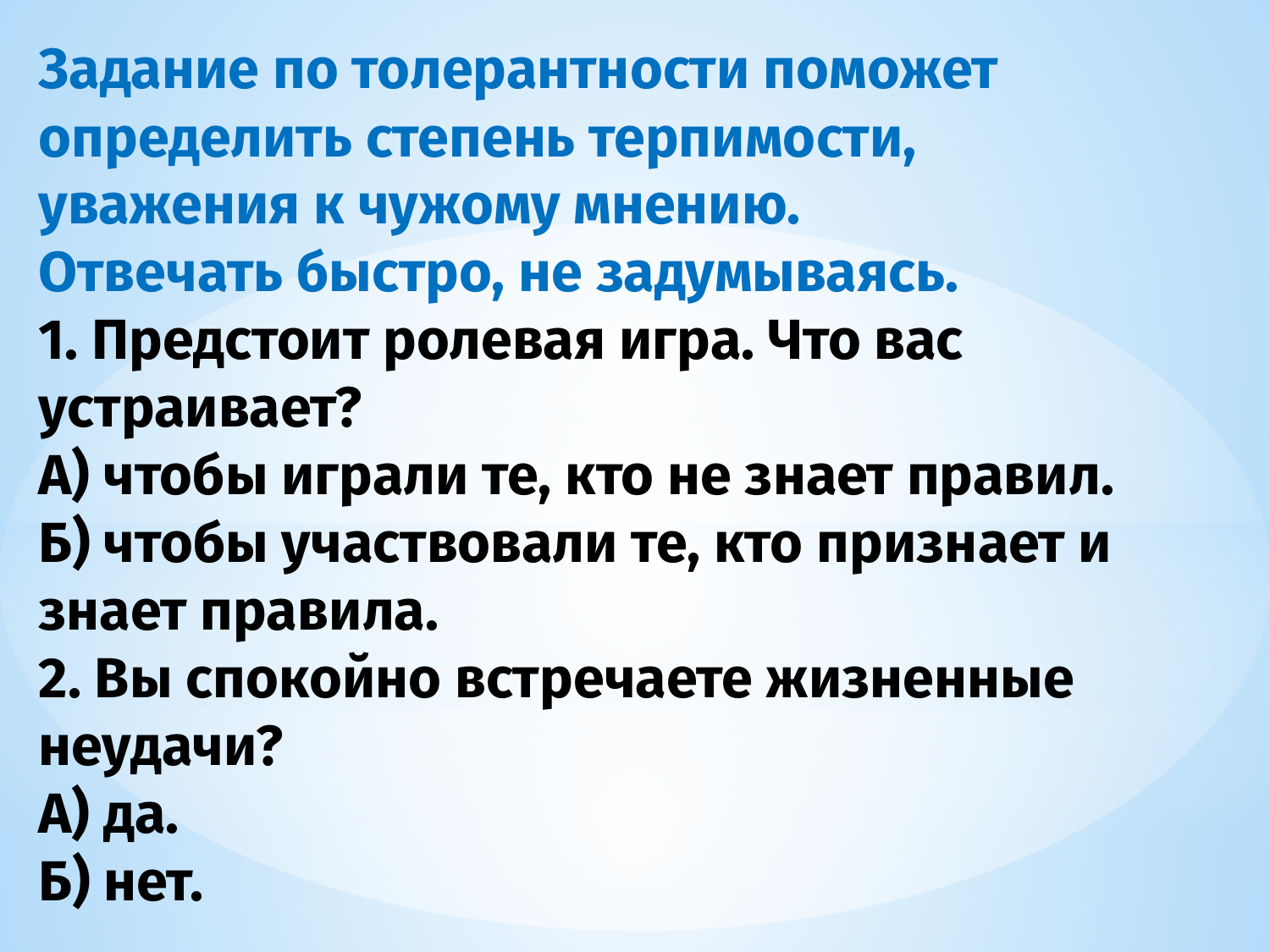

Задание по толерантности поможет определить степень терпимости,
уважения к чужому мнению.
Отвечать быстро, не задумываясь.
1. Предстоит ролевая игра. Что вас устраивает?
А) чтобы играли те, кто не знает правил.
Б) чтобы участвовали те, кто признает и знает правила.
2. Вы спокойно встречаете жизненные неудачи?
А) да.
Б) нет.

#